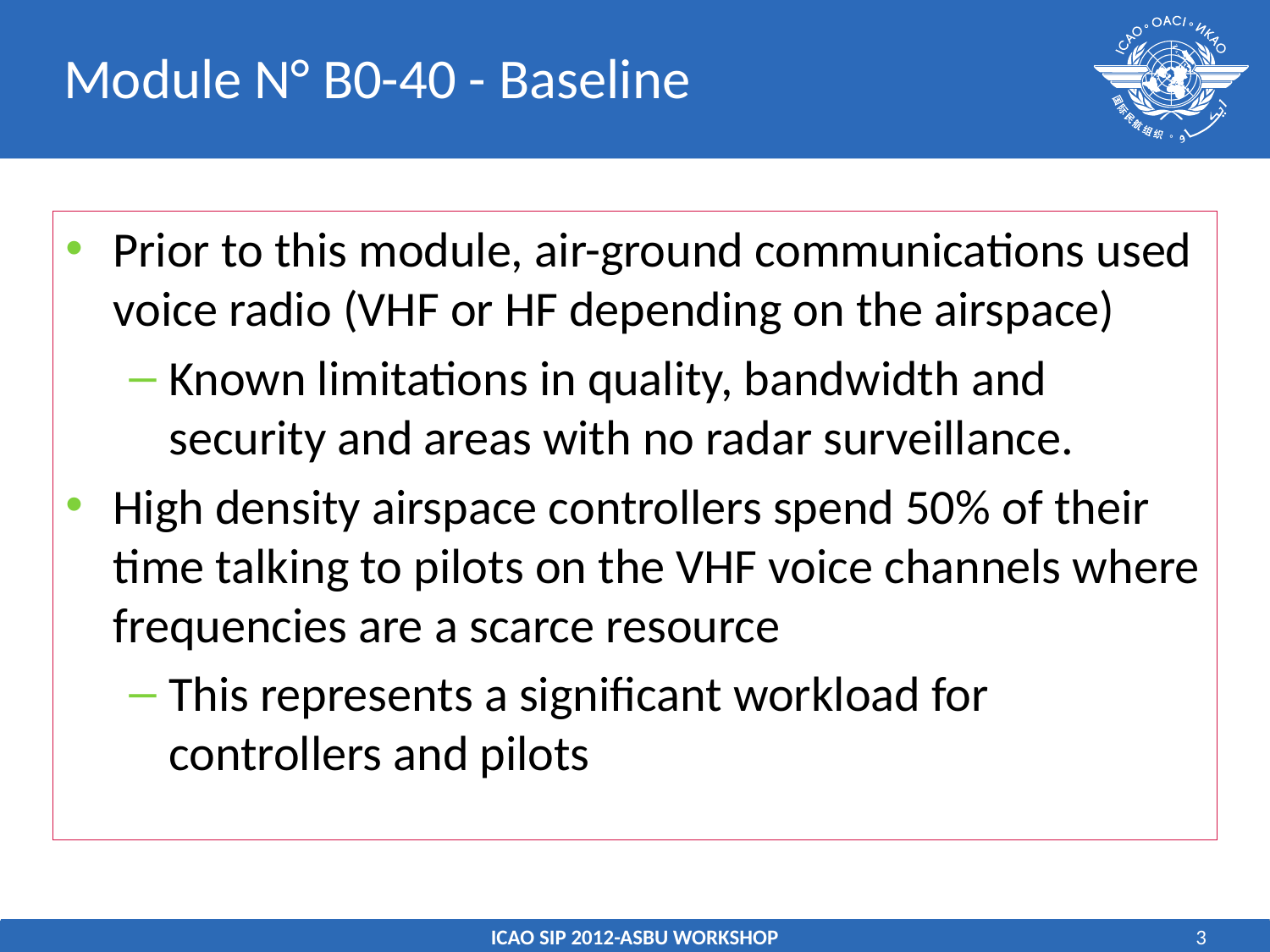

# Module N° B0-40 - Baseline
Prior to this module, air-ground communications used voice radio (VHF or HF depending on the airspace)
Known limitations in quality, bandwidth and security and areas with no radar surveillance.
High density airspace controllers spend 50% of their time talking to pilots on the VHF voice channels where frequencies are a scarce resource
This represents a significant workload for controllers and pilots
ICAO SIP 2012-ASBU WORKSHOP
3